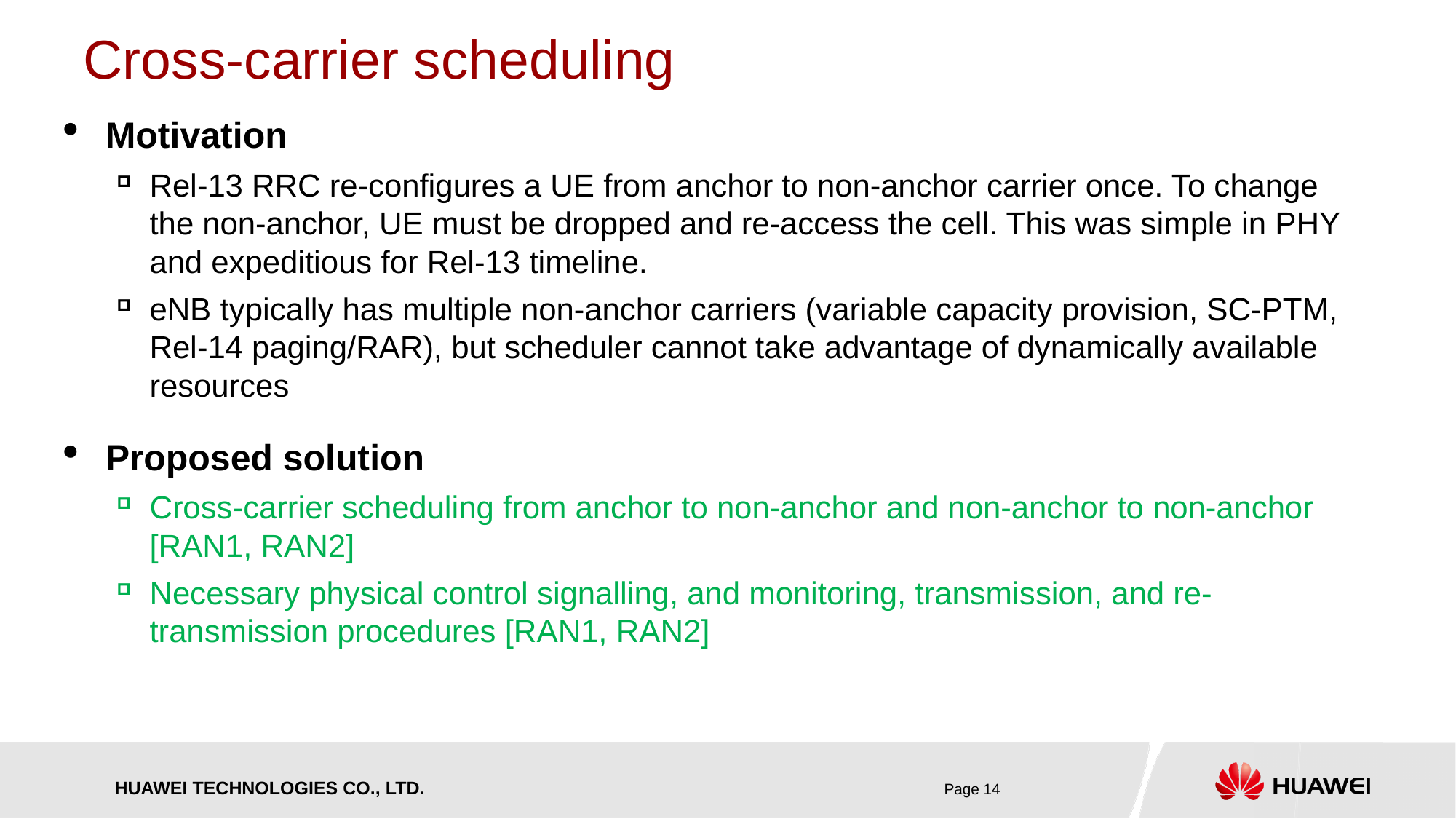

# Cross-carrier scheduling
Motivation
Rel-13 RRC re-configures a UE from anchor to non-anchor carrier once. To change the non-anchor, UE must be dropped and re-access the cell. This was simple in PHY and expeditious for Rel-13 timeline.
eNB typically has multiple non-anchor carriers (variable capacity provision, SC-PTM, Rel-14 paging/RAR), but scheduler cannot take advantage of dynamically available  resources
Proposed solution
Cross-carrier scheduling from anchor to non-anchor and non-anchor to non-anchor [RAN1, RAN2]
Necessary physical control signalling, and monitoring, transmission, and re-transmission procedures [RAN1, RAN2]